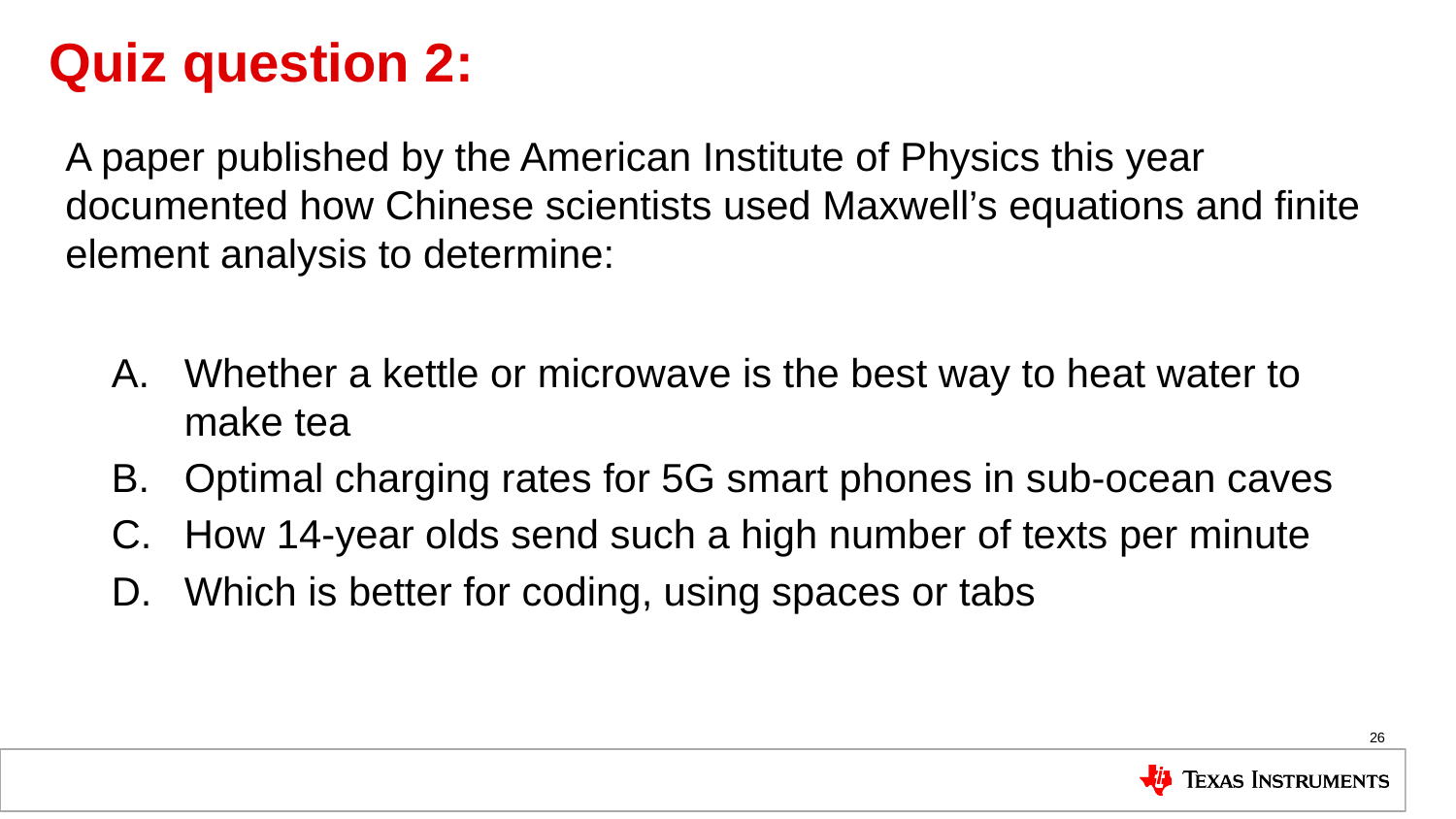

# Quiz question 2:
A paper published by the American Institute of Physics this year documented how Chinese scientists used Maxwell’s equations and finite element analysis to determine:

Whether a kettle or microwave is the best way to heat water to make tea
Optimal charging rates for 5G smart phones in sub-ocean caves
How 14-year olds send such a high number of texts per minute
Which is better for coding, using spaces or tabs

26